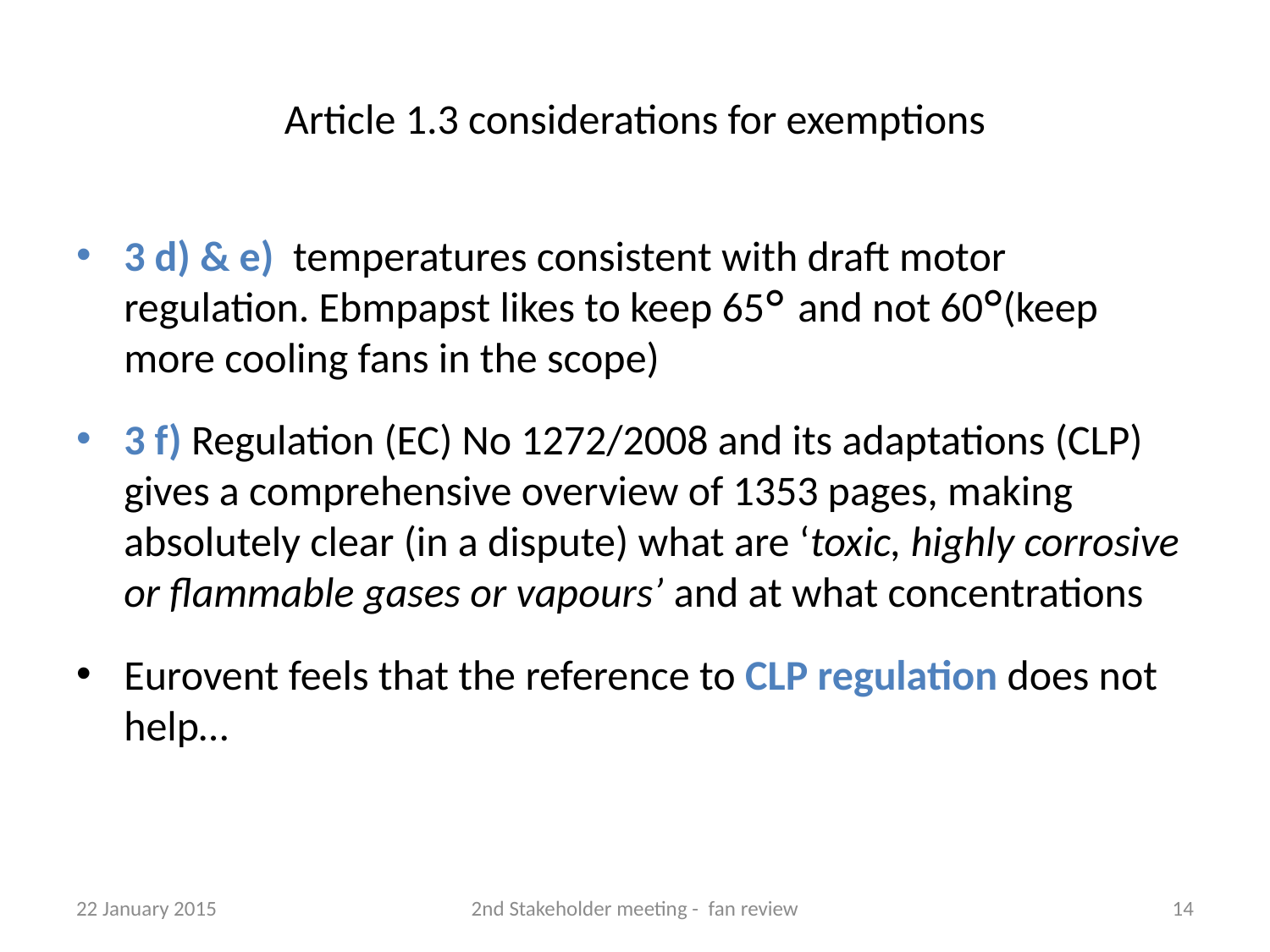

# Article 1.3 considerations for exemptions
3 d) & e)  temperatures consistent with draft motor regulation. Ebmpapst likes to keep 65° and not 60°(keep more cooling fans in the scope)
3 f) Regulation (EC) No 1272/2008 and its adaptations (CLP) gives a comprehensive overview of 1353 pages, making absolutely clear (in a dispute) what are ‘toxic, highly corrosive or flammable gases or vapours’ and at what concentrations
Eurovent feels that the reference to CLP regulation does not help…

22 January 2015
2nd Stakeholder meeting -  fan review
14